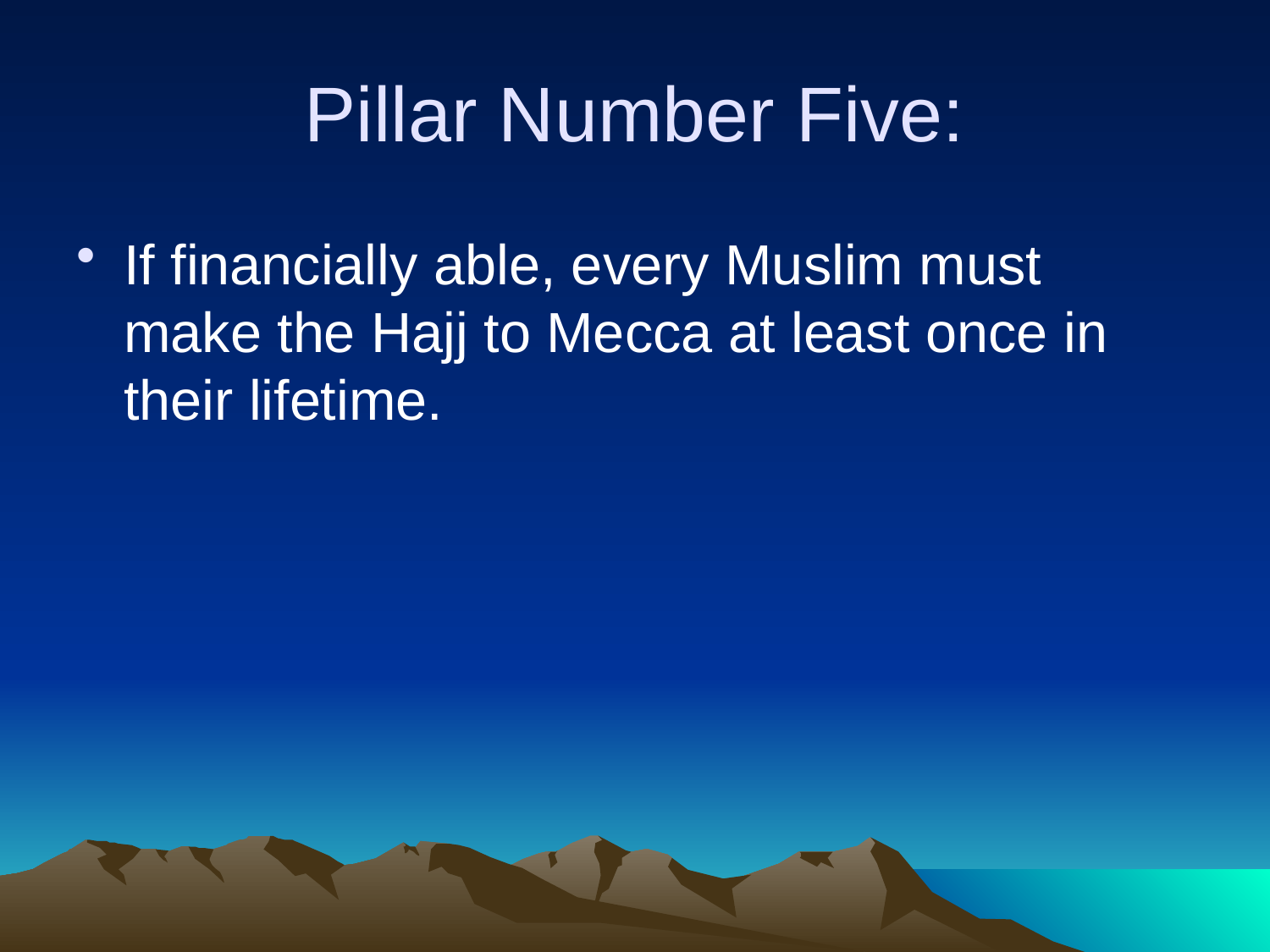

# Pillar Number Five:
If financially able, every Muslim must make the Hajj to Mecca at least once in their lifetime.